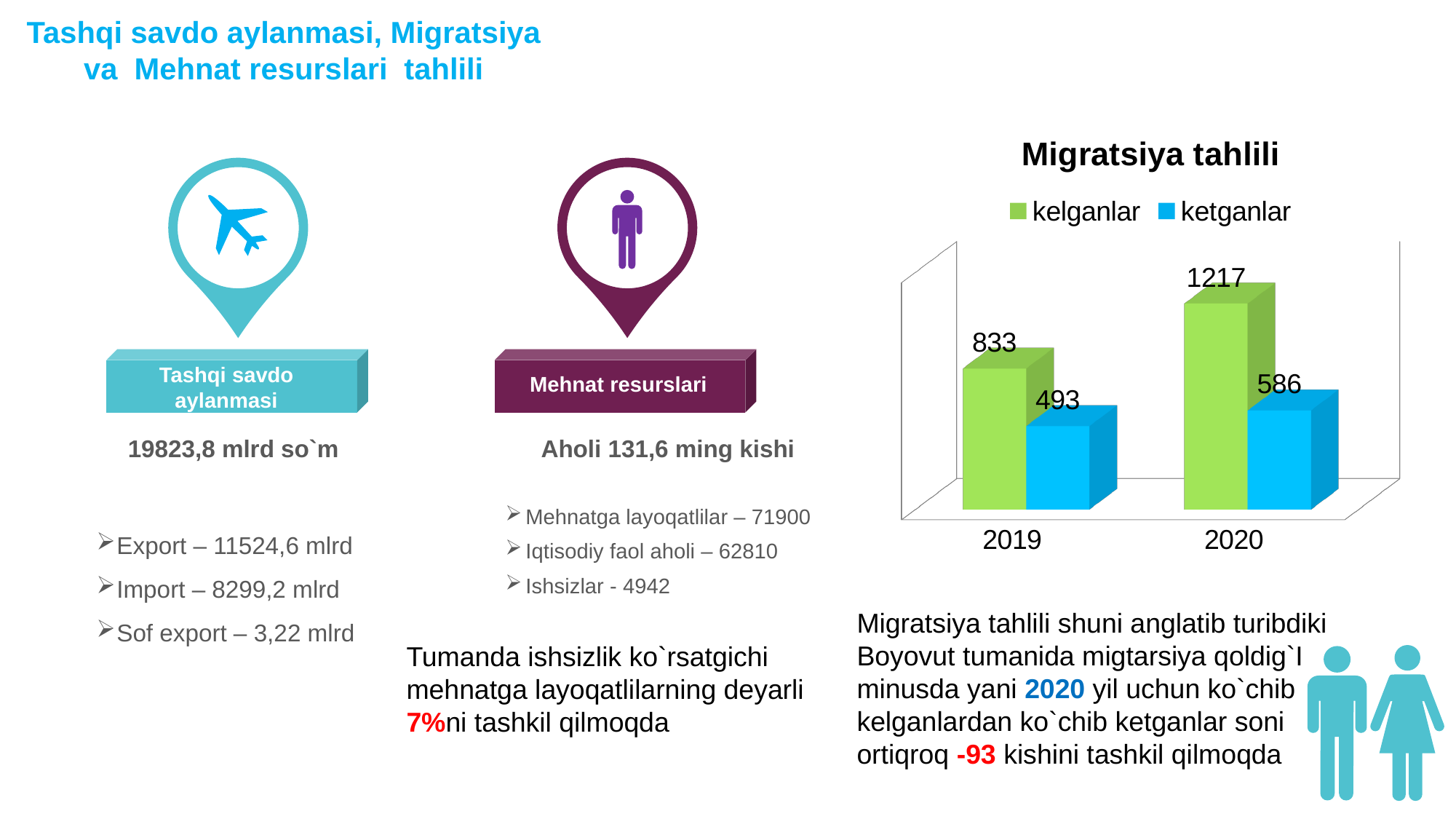

Tashqi savdo aylanmasi, Migratsiya va  Mehnat resurslari  tahlili

[unsupported chart]

Tashqi savdo aylanmasi
Mehnat resurslari
19823,8 mlrd so`m
Export – 11524,6 mlrd
Import – 8299,2 mlrd
Sof export – 3,22 mlrd

Aholi 131,6 ming kishi
Mehnatga layoqatlilar – 71900
Iqtisodiy faol aholi – 62810
Ishsizlar - 4942
Migratsiya tahlili shuni anglatib turibdiki Boyovut tumanida migtarsiya qoldig`I minusda yani 2020 yil uchun ko`chib kelganlardan ko`chib ketganlar soni ortiqroq -93 kishini tashkil qilmoqda
Tumanda ishsizlik ko`rsatgichi mehnatga layoqatlilarning deyarli 7%ni tashkil qilmoqda